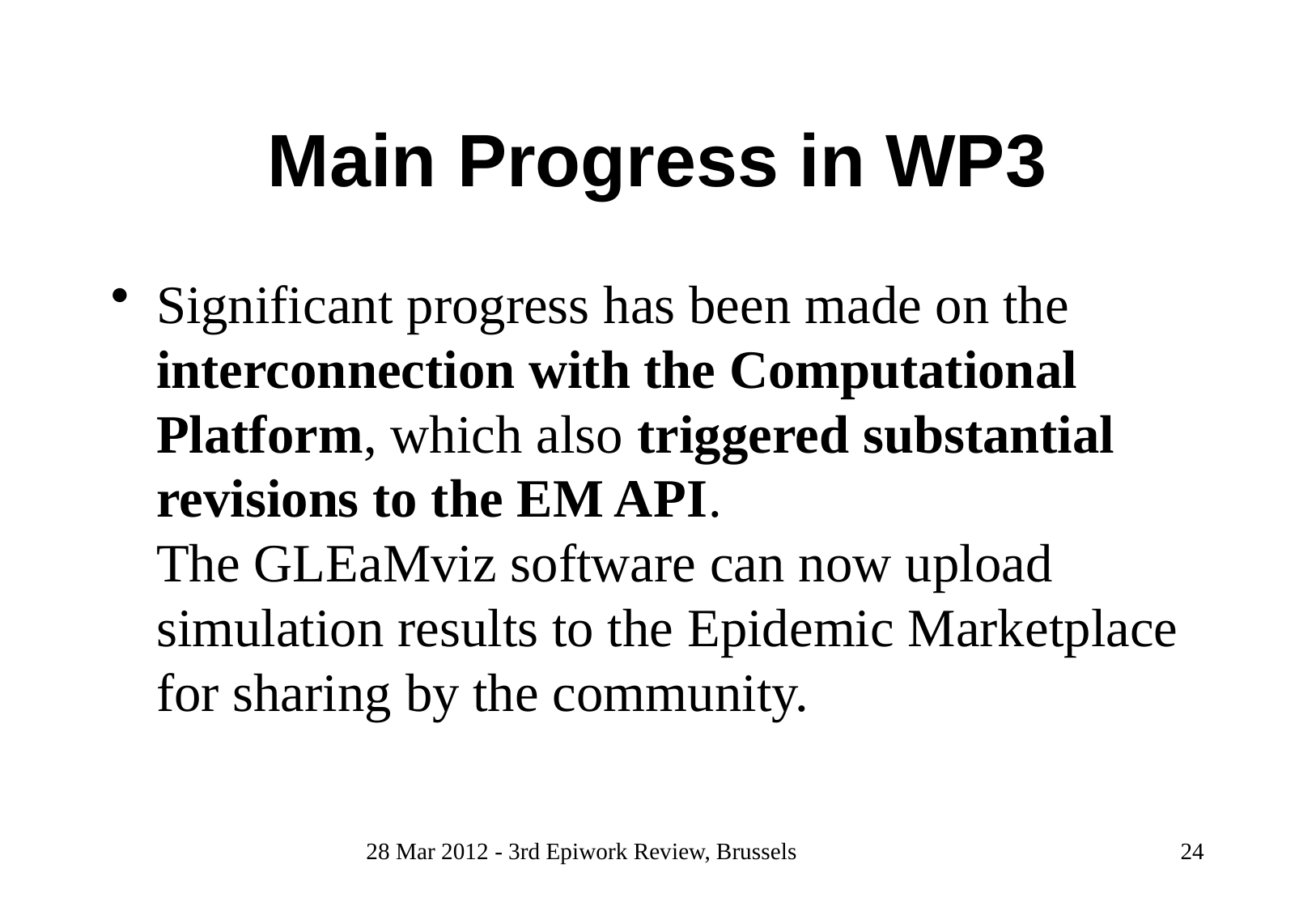

# Main Progress in WP3
Significant progress has been made on the interconnection with the Computational Platform, which also triggered substantial revisions to the EM API.
The GLEaMviz software can now upload simulation results to the Epidemic Marketplace for sharing by the community.

28 Mar 2012 - 3rd Epiwork Review, Brussels
24